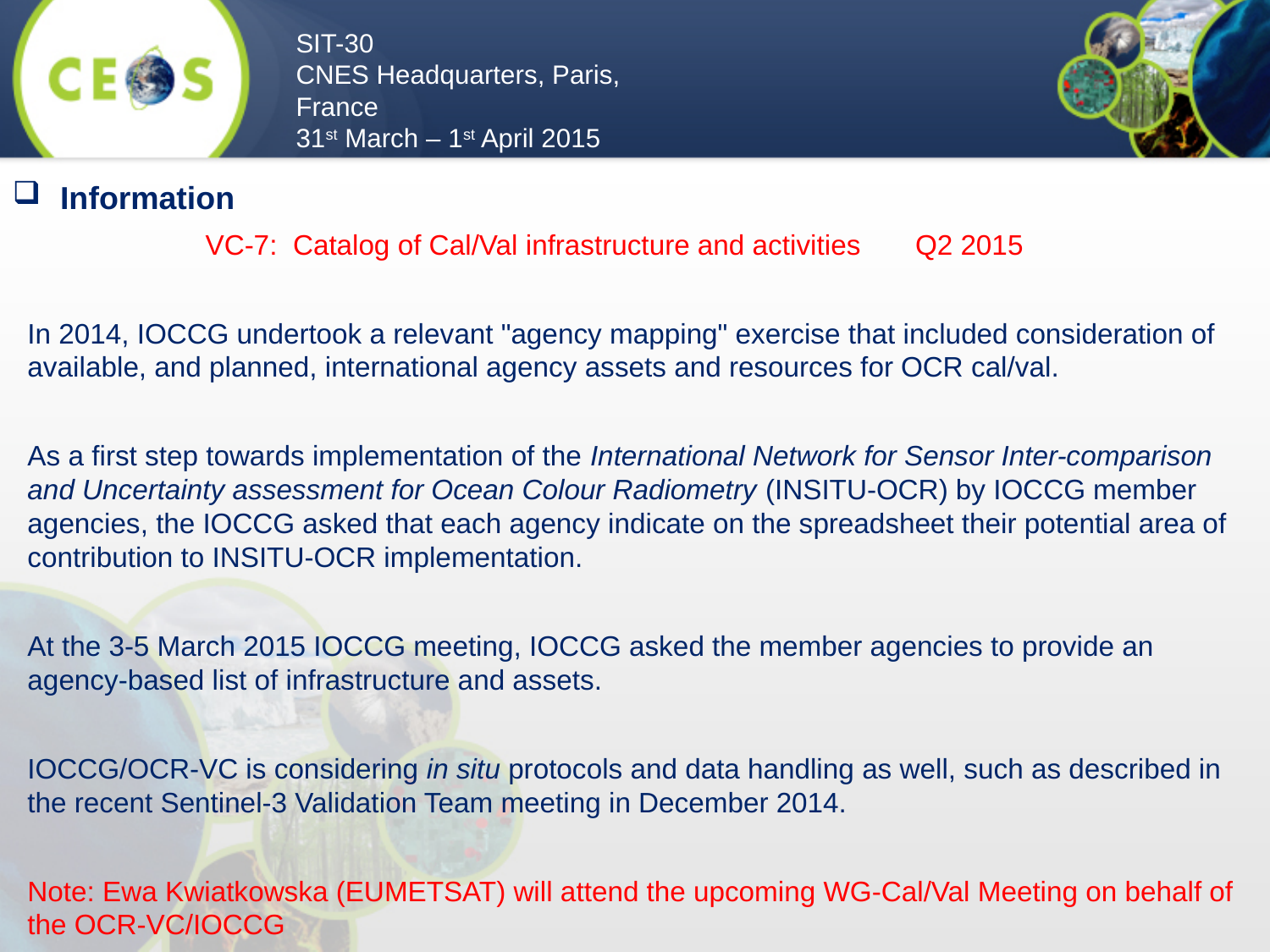

Information
VC-7:  Catalog of Cal/Val infrastructure and activities       Q2 2015

In 2014, IOCCG undertook a relevant "agency mapping" exercise that included consideration of available, and planned, international agency assets and resources for OCR cal/val.

As a first step towards implementation of the International Network for Sensor Inter-comparison and Uncertainty assessment for Ocean Colour Radiometry (INSITU-OCR) by IOCCG member agencies, the IOCCG asked that each agency indicate on the spreadsheet their potential area of contribution to INSITU-OCR implementation.

At the 3-5 March 2015 IOCCG meeting, IOCCG asked the member agencies to provide an agency-based list of infrastructure and assets.

IOCCG/OCR-VC is considering in situ protocols and data handling as well, such as described in the recent Sentinel-3 Validation Team meeting in December 2014.

Note: Ewa Kwiatkowska (EUMETSAT) will attend the upcoming WG-Cal/Val Meeting on behalf of the OCR-VC/IOCCG